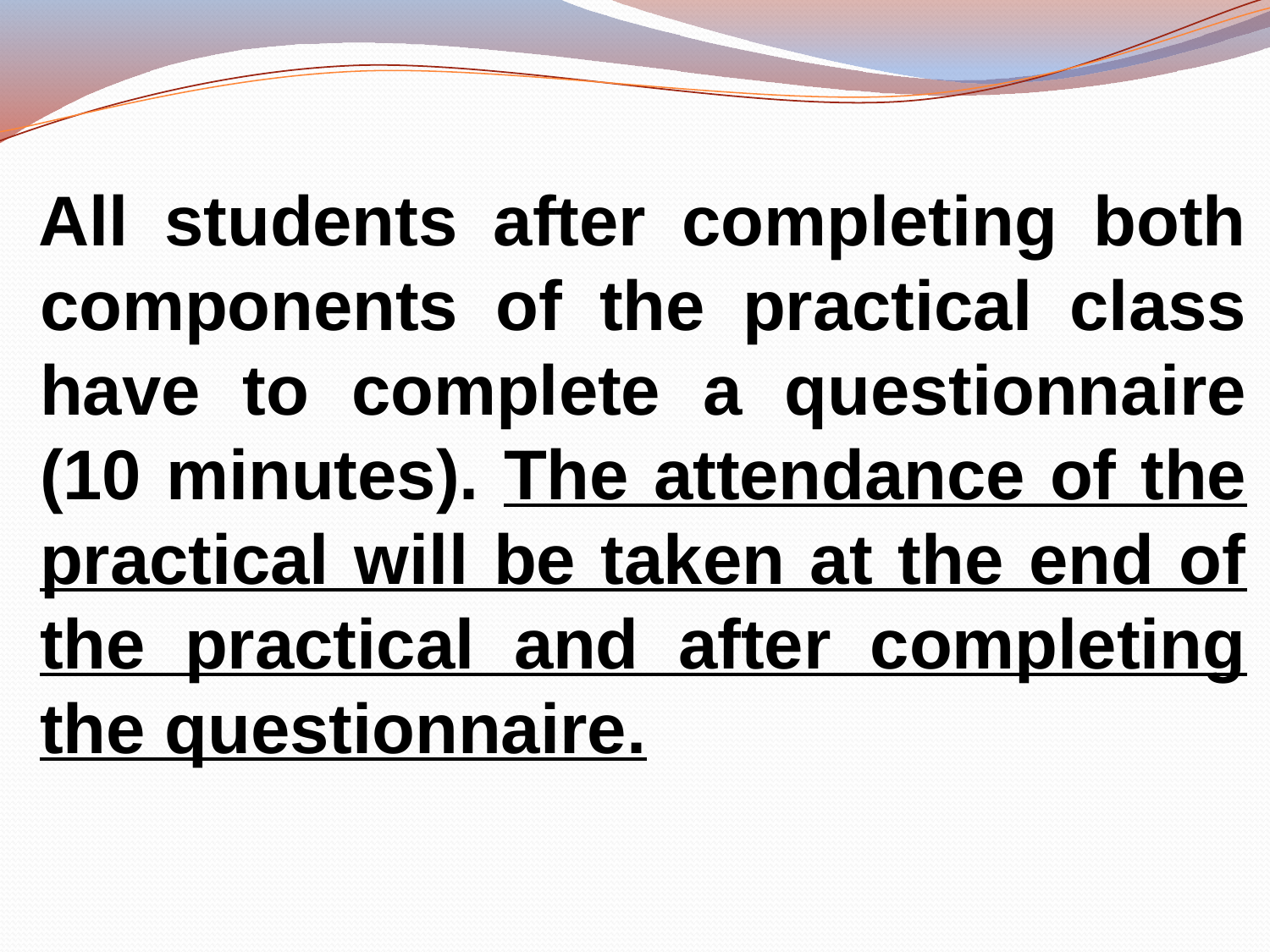

All students after completing both components of the practical class have to complete a questionnaire (10 minutes). The attendance of the practical will be taken at the end of the practical and after completing the questionnaire.